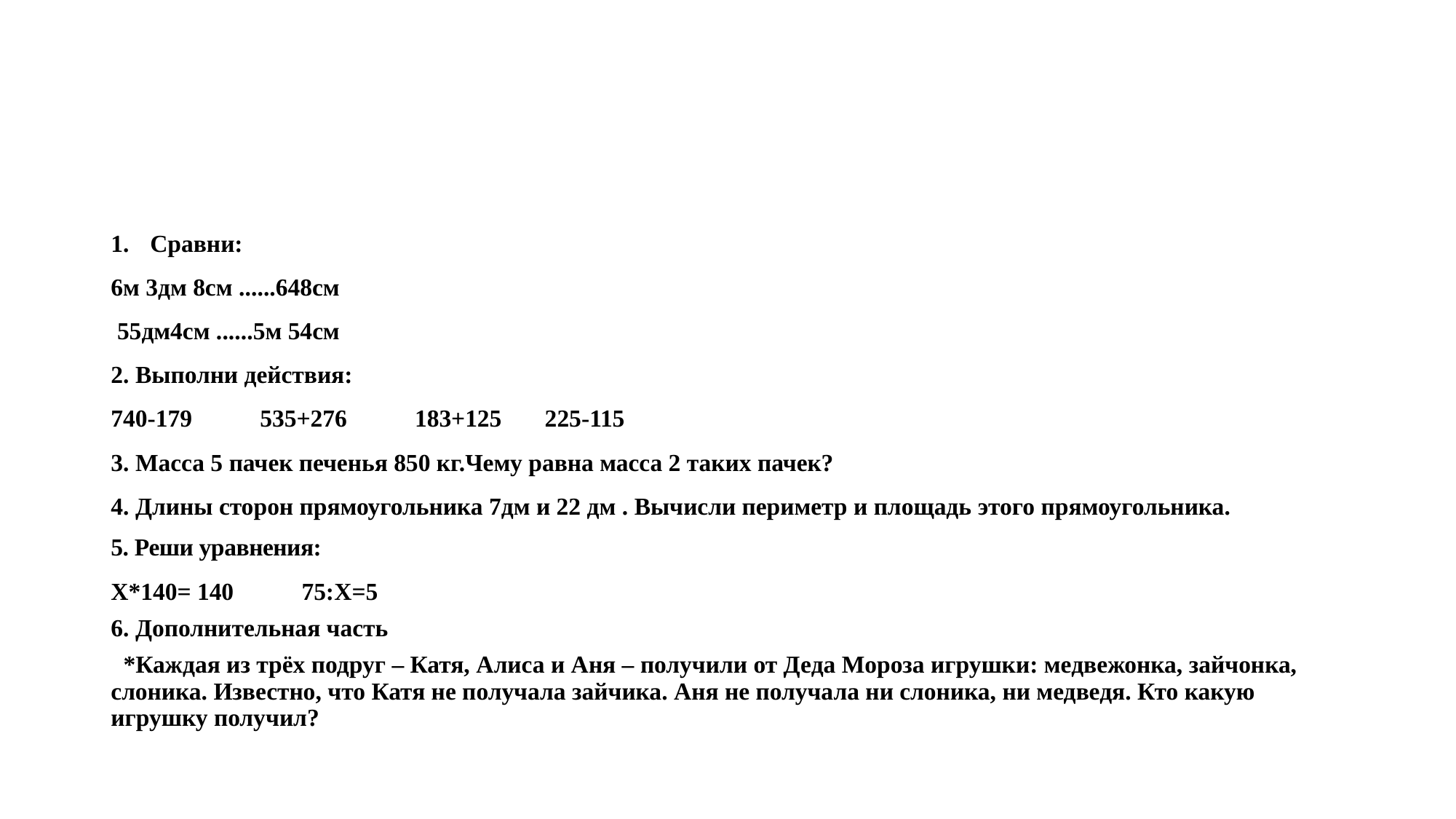

#
Сравни:
6м 3дм 8см ......648см
 55дм4см ......5м 54см
2. Выполни действия:
740-179           535+276           183+125       225-115
3. Масса 5 пачек печенья 850 кг.Чему равна масса 2 таких пачек?
4. Длины сторон прямоугольника 7дм и 22 дм . Вычисли периметр и площадь этого прямоугольника.
5. Реши уравнения:
Х*140= 140           75:Х=5
6. Дополнительная часть
  *Каждая из трёх подруг – Катя, Алиса и Аня – получили от Деда Мороза игрушки: медвежонка, зайчонка, слоника. Известно, что Катя не получала зайчика. Аня не получала ни слоника, ни медведя. Кто какую игрушку получил?